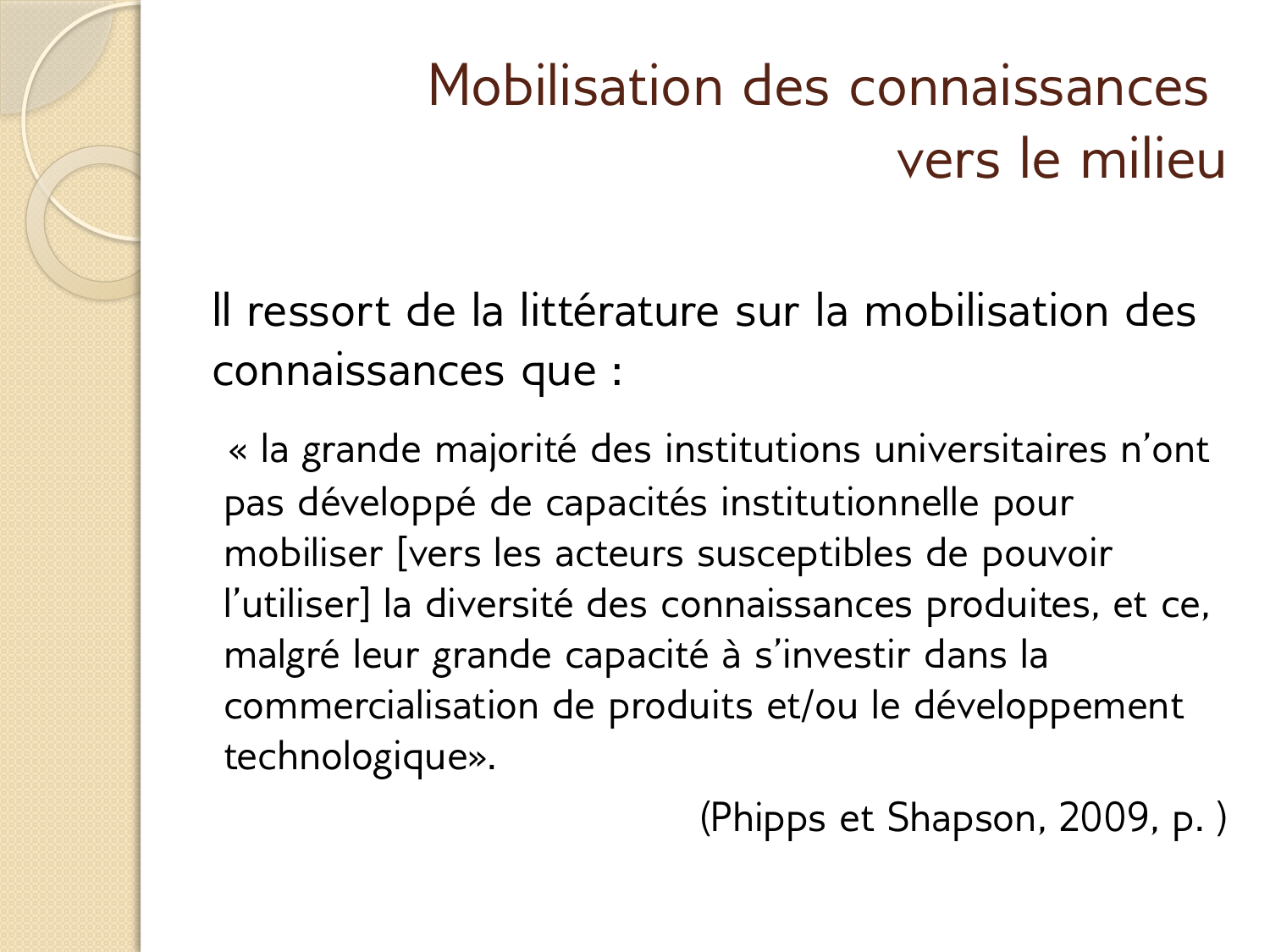

# Mobilisation des connaissances vers le milieu

Il ressort de la littérature sur la mobilisation des connaissances que :
 « la grande majorité des institutions universitaires n’ont pas développé de capacités institutionnelle pour mobiliser [vers les acteurs susceptibles de pouvoir l’utiliser] la diversité des connaissances produites, et ce, malgré leur grande capacité à s’investir dans la commercialisation de produits et/ou le développement technologique».
(Phipps et Shapson, 2009, p. )